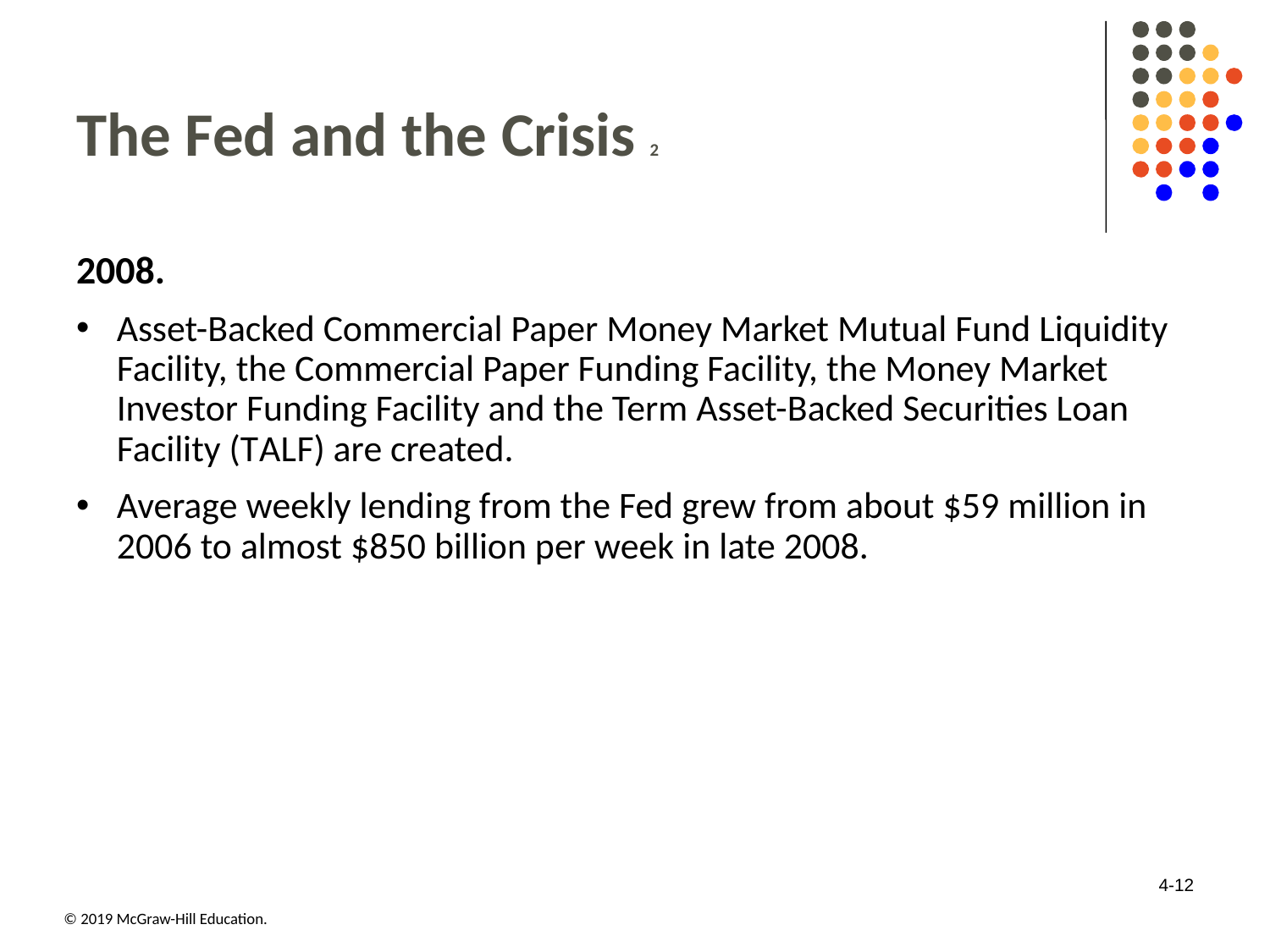

# The Fed and the Crisis 2
2008.
Asset-Backed Commercial Paper Money Market Mutual Fund Liquidity Facility, the Commercial Paper Funding Facility, the Money Market Investor Funding Facility and the Term Asset-Backed Securities Loan Facility (T A L F) are created.
Average weekly lending from the Fed grew from about $59 million in 2006 to almost $850 billion per week in late 2008.
4-12